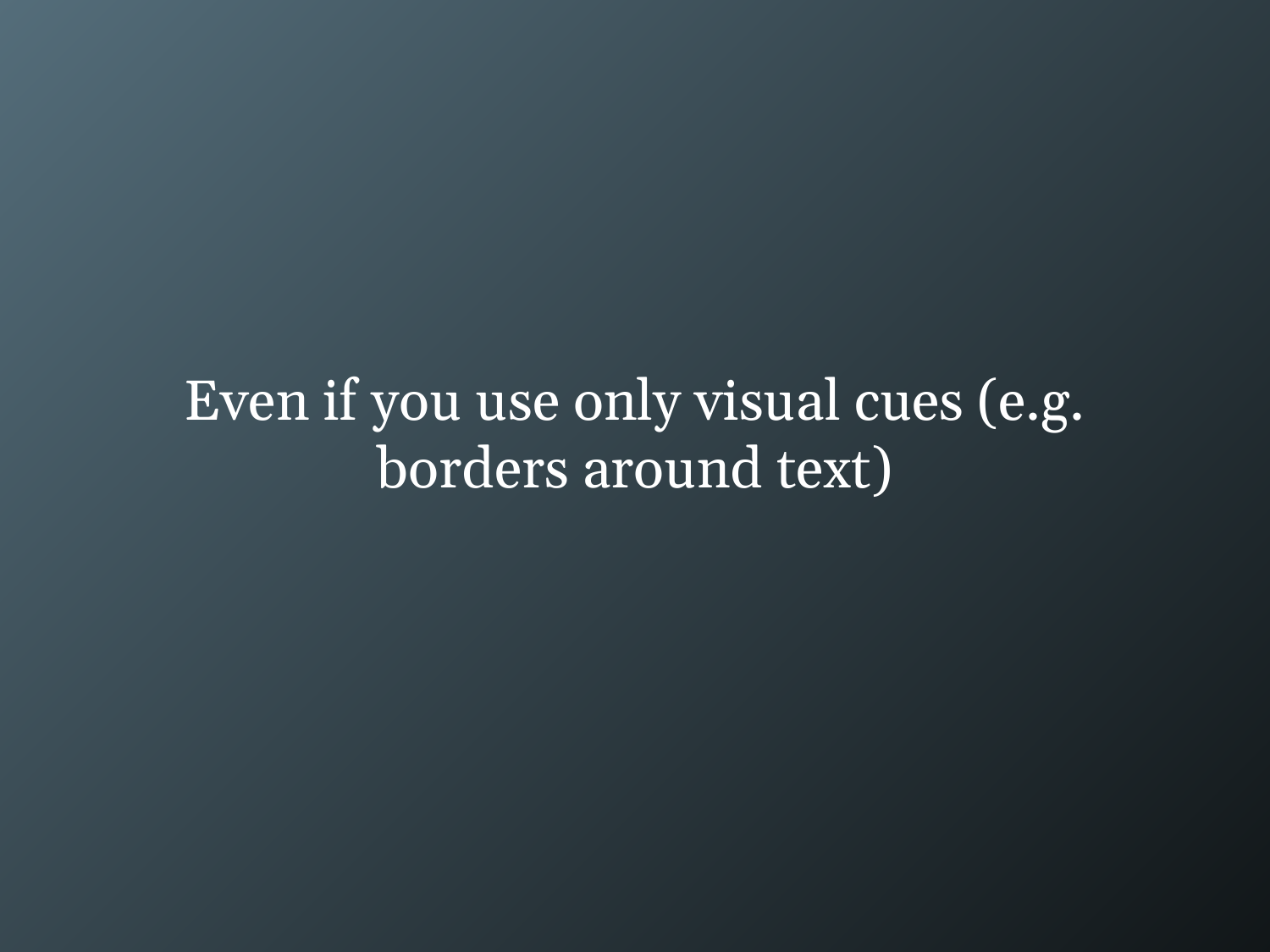

# Even if you use only visual cues (e.g. borders around text)